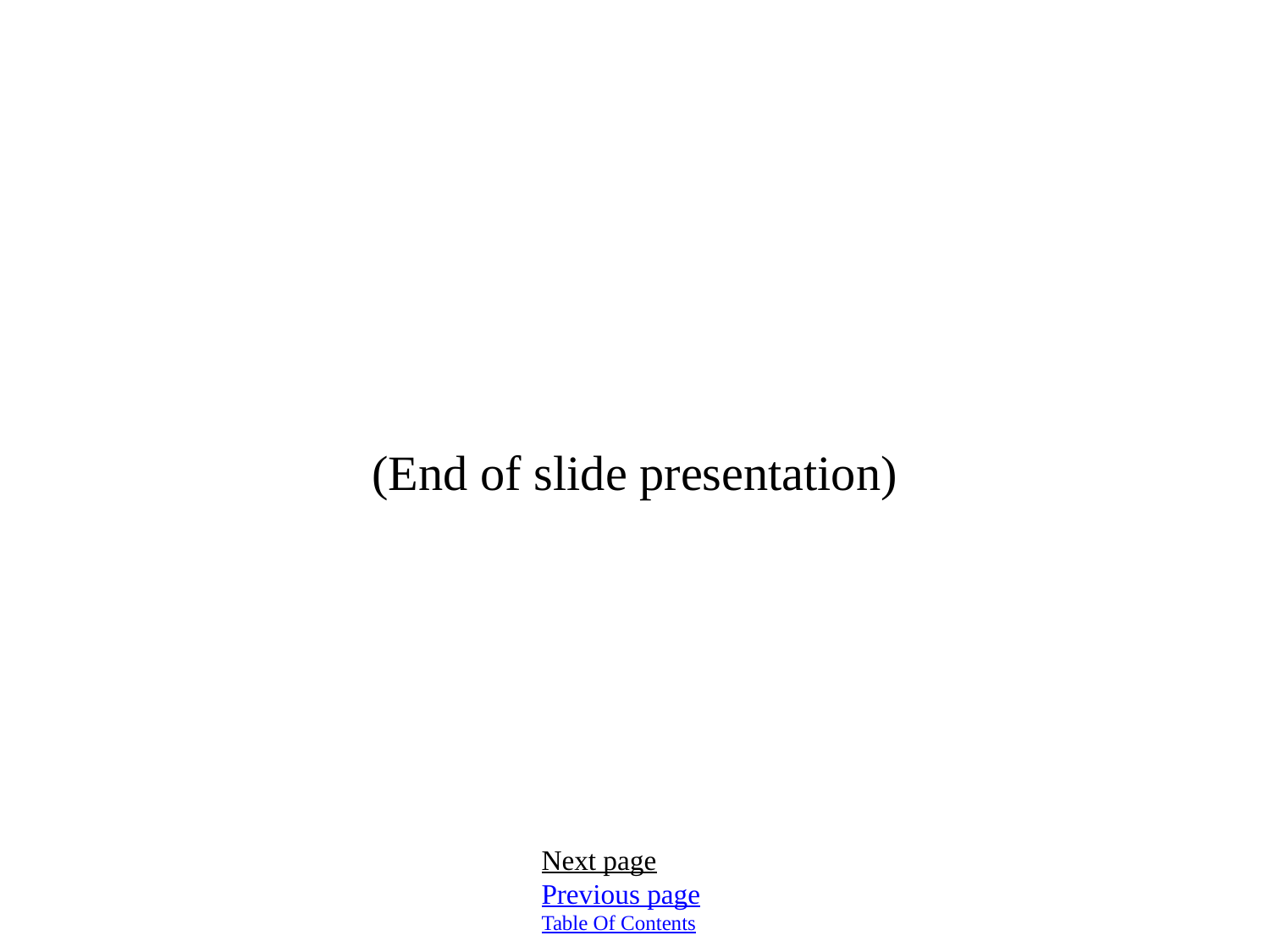

# (End of slide presentation)
Next page
Previous page
Table Of Contents